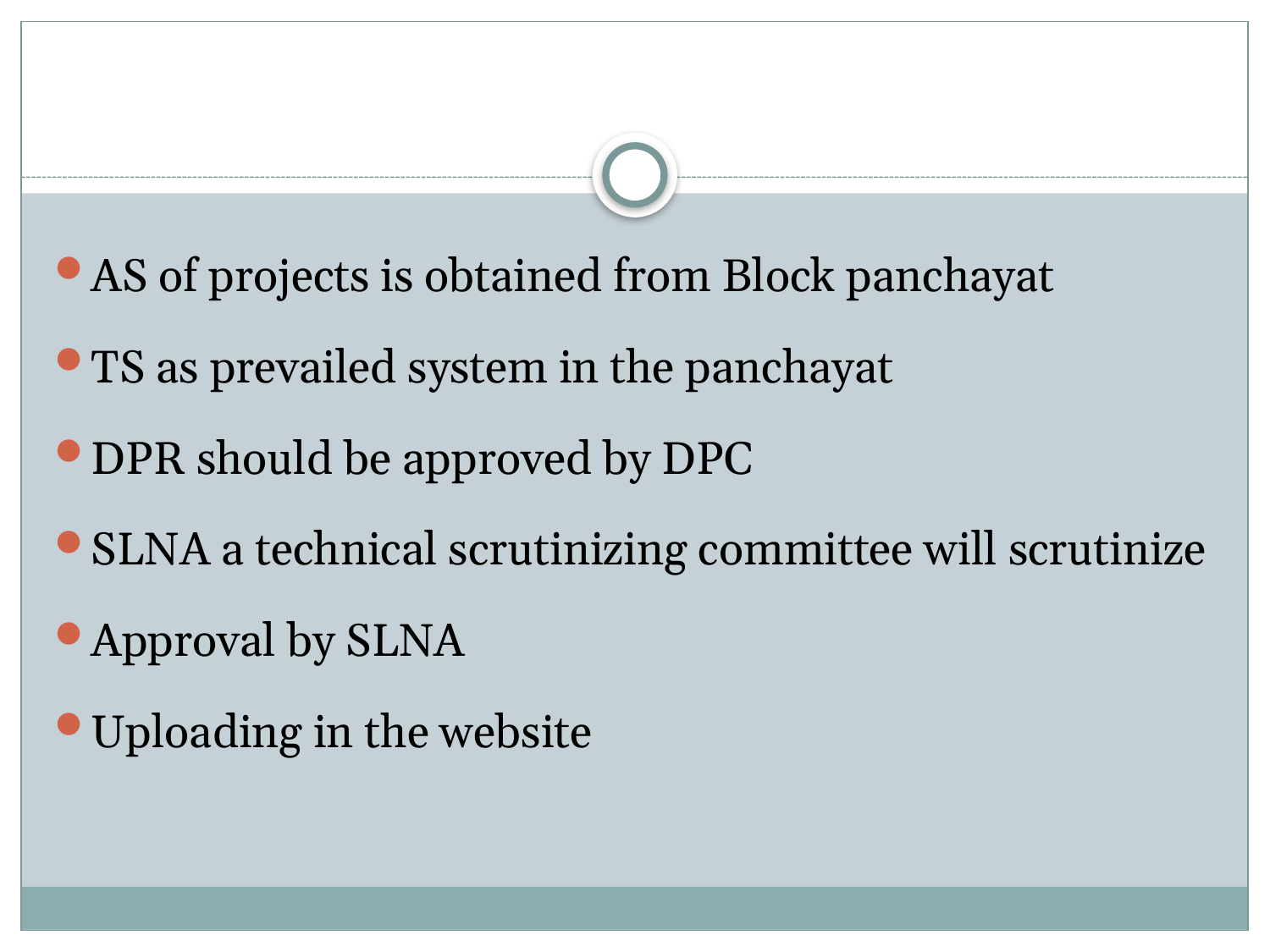

#
AS of projects is obtained from Block panchayat
TS as prevailed system in the panchayat
DPR should be approved by DPC
SLNA a technical scrutinizing committee will scrutinize
Approval by SLNA
Uploading in the website